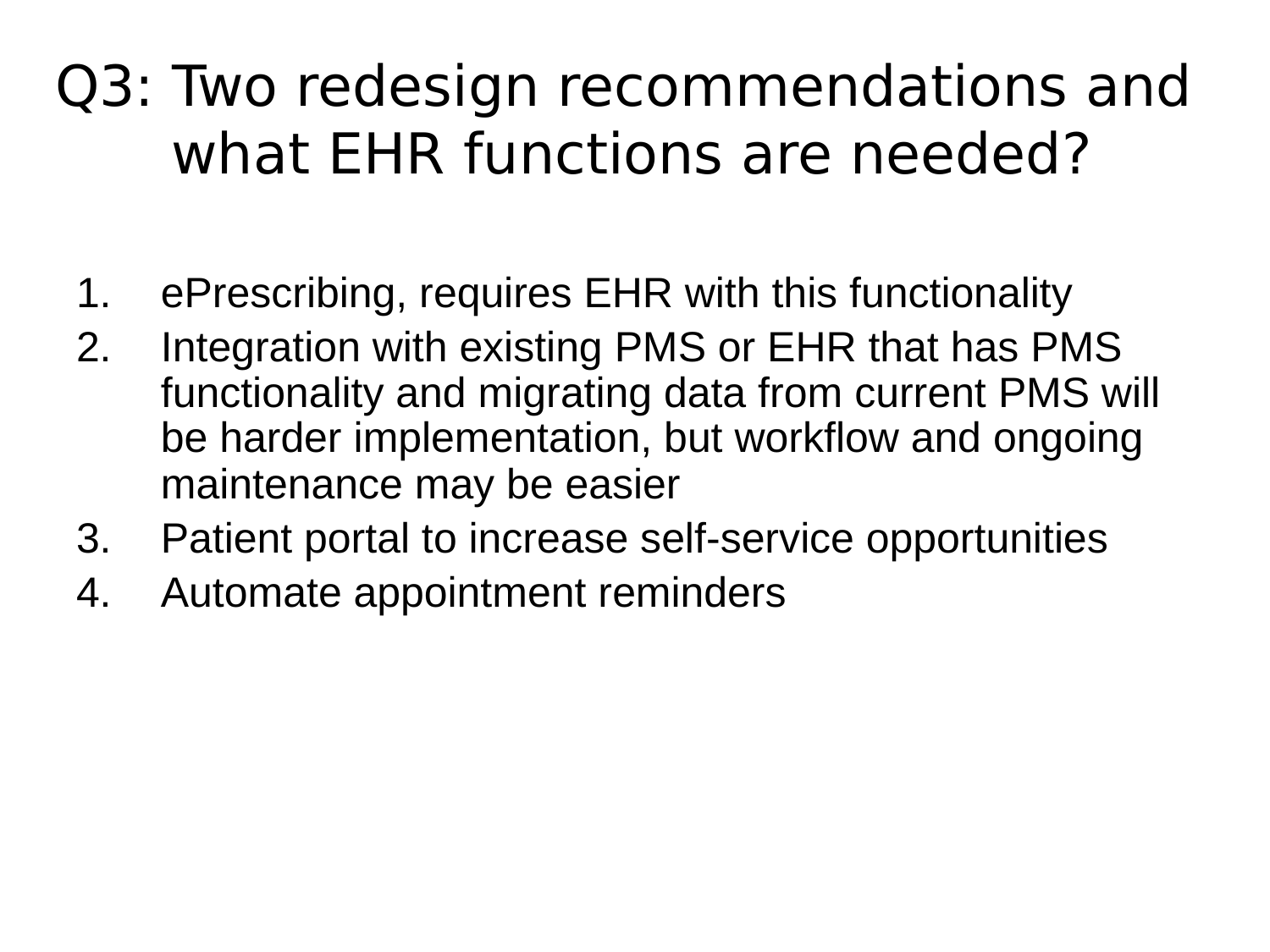

# Q3: Two redesign recommendations and what EHR functions are needed?
ePrescribing, requires EHR with this functionality
Integration with existing PMS or EHR that has PMS functionality and migrating data from current PMS will be harder implementation, but workflow and ongoing maintenance may be easier
Patient portal to increase self-service opportunities
Automate appointment reminders